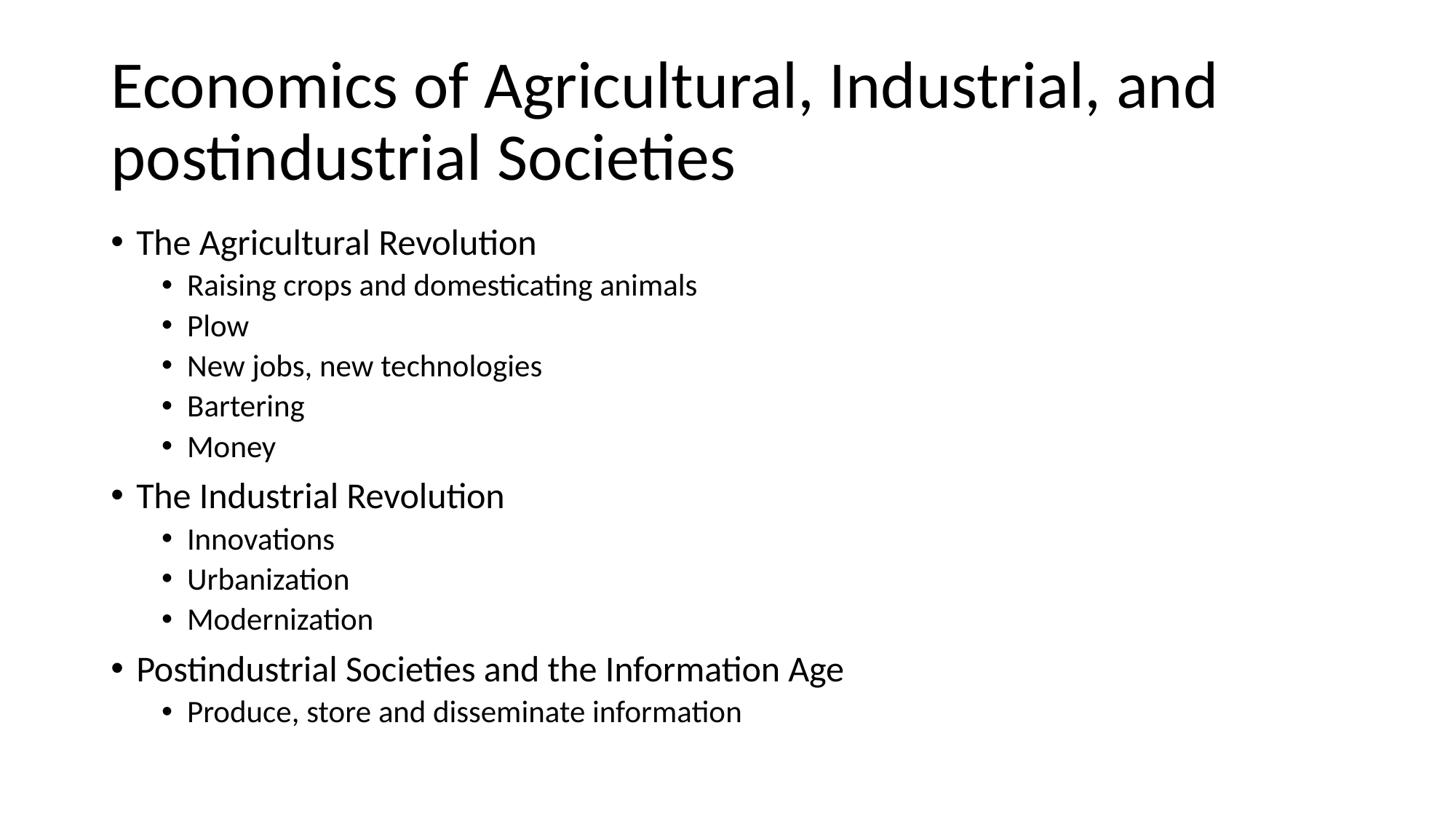

# Economics of Agricultural, Industrial, and postindustrial Societies
The Agricultural Revolution
Raising crops and domesticating animals
Plow
New jobs, new technologies
Bartering
Money
The Industrial Revolution
Innovations
Urbanization
Modernization
Postindustrial Societies and the Information Age
Produce, store and disseminate information